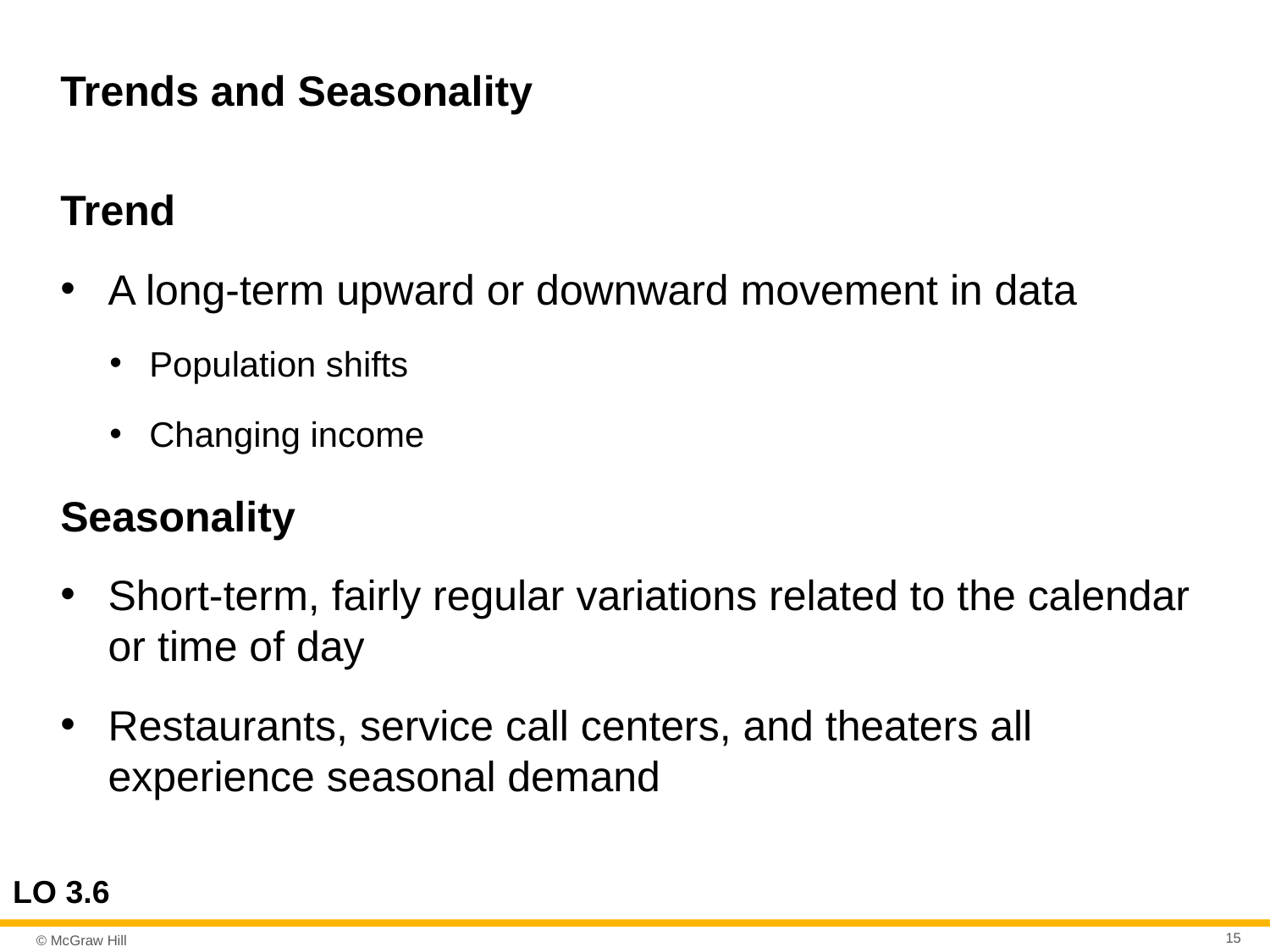

# Trends and Seasonality
Trend
A long-term upward or downward movement in data
Population shifts
Changing income
Seasonality
Short-term, fairly regular variations related to the calendar or time of day
Restaurants, service call centers, and theaters all experience seasonal demand
LO 3.6